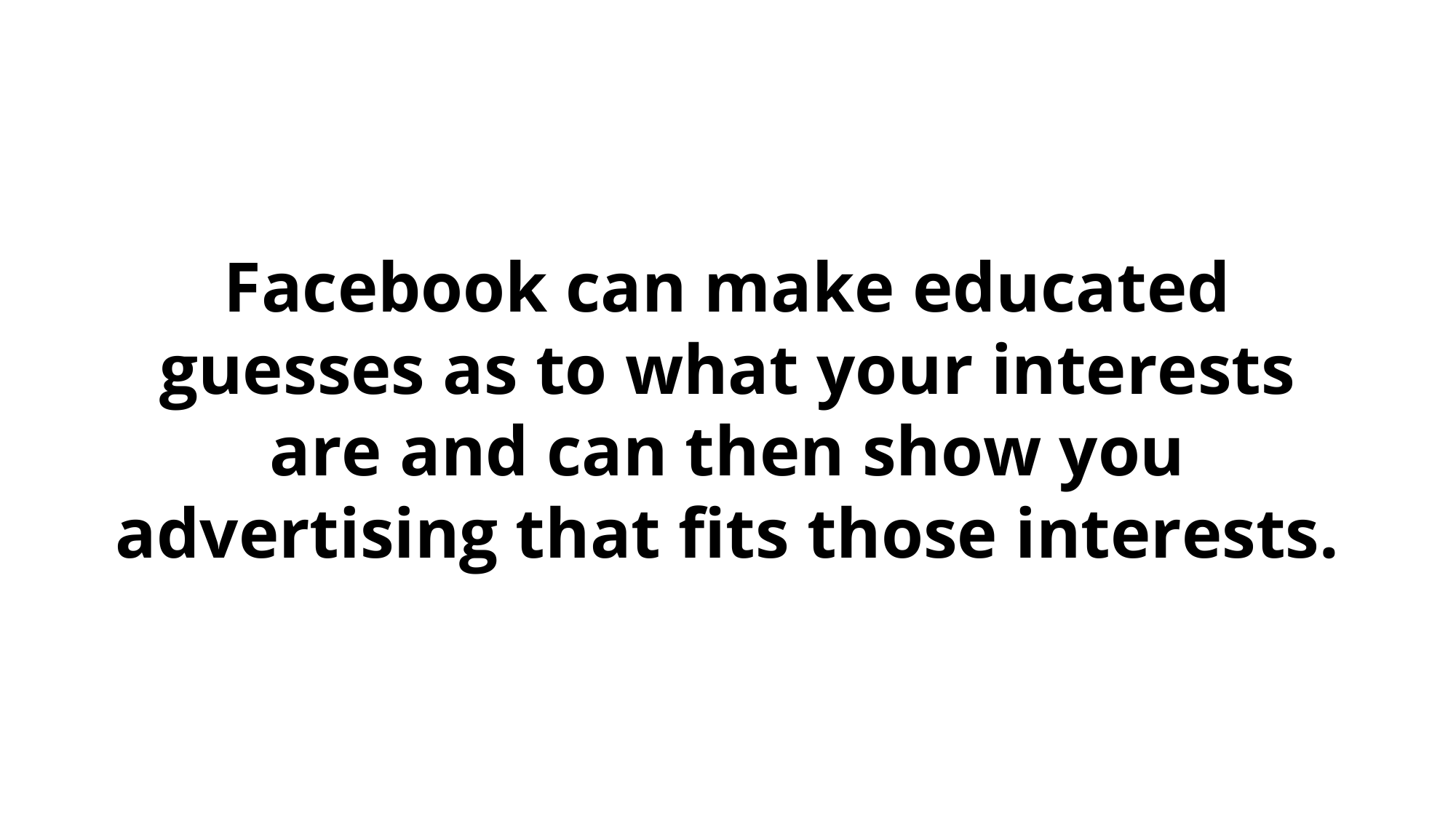

Facebook can make educated guesses as to what your interests are and can then show you advertising that fits those interests.